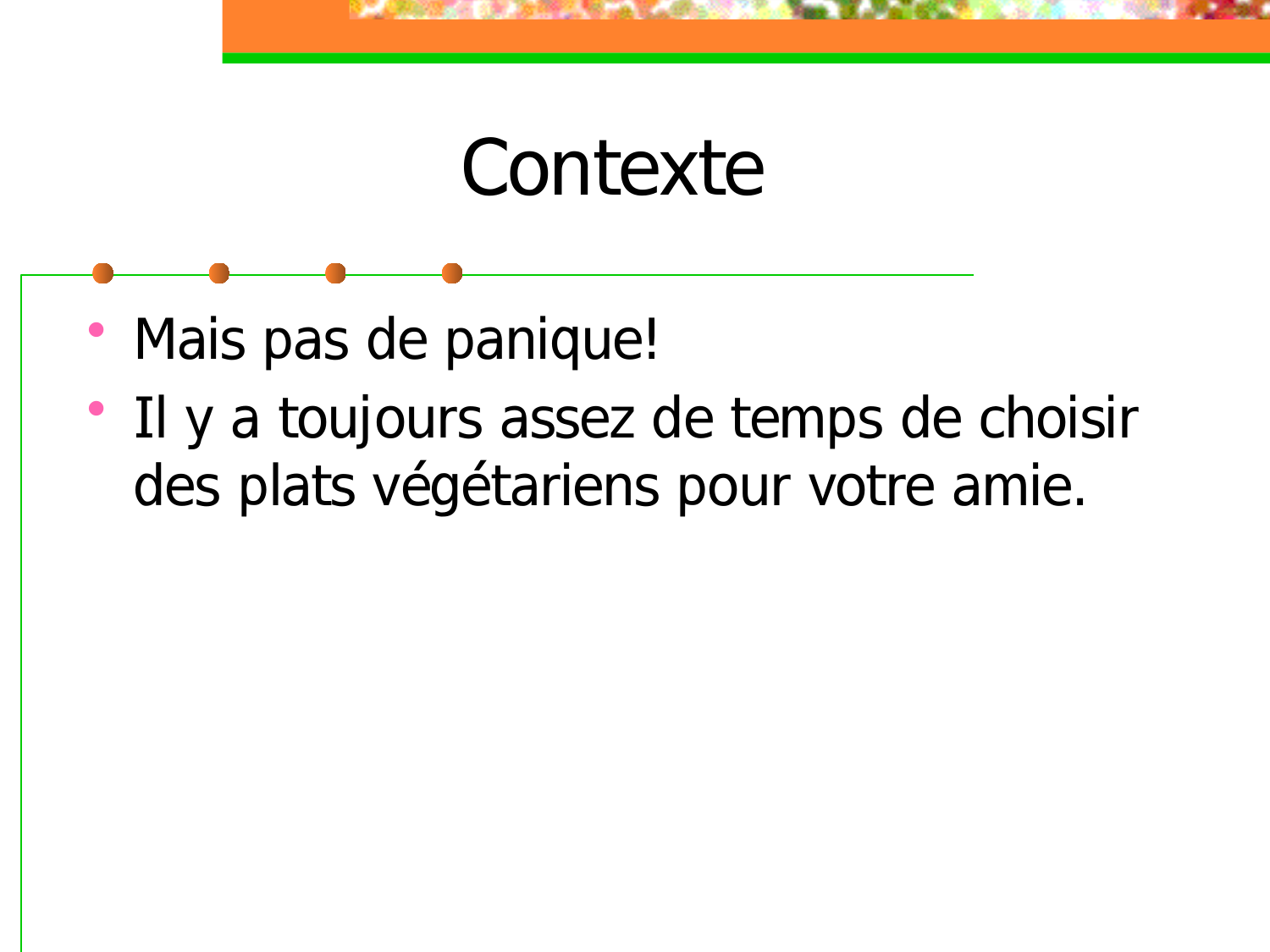

# Contexte
Mais pas de panique!
Il y a toujours assez de temps de choisir des plats végétariens pour votre amie.